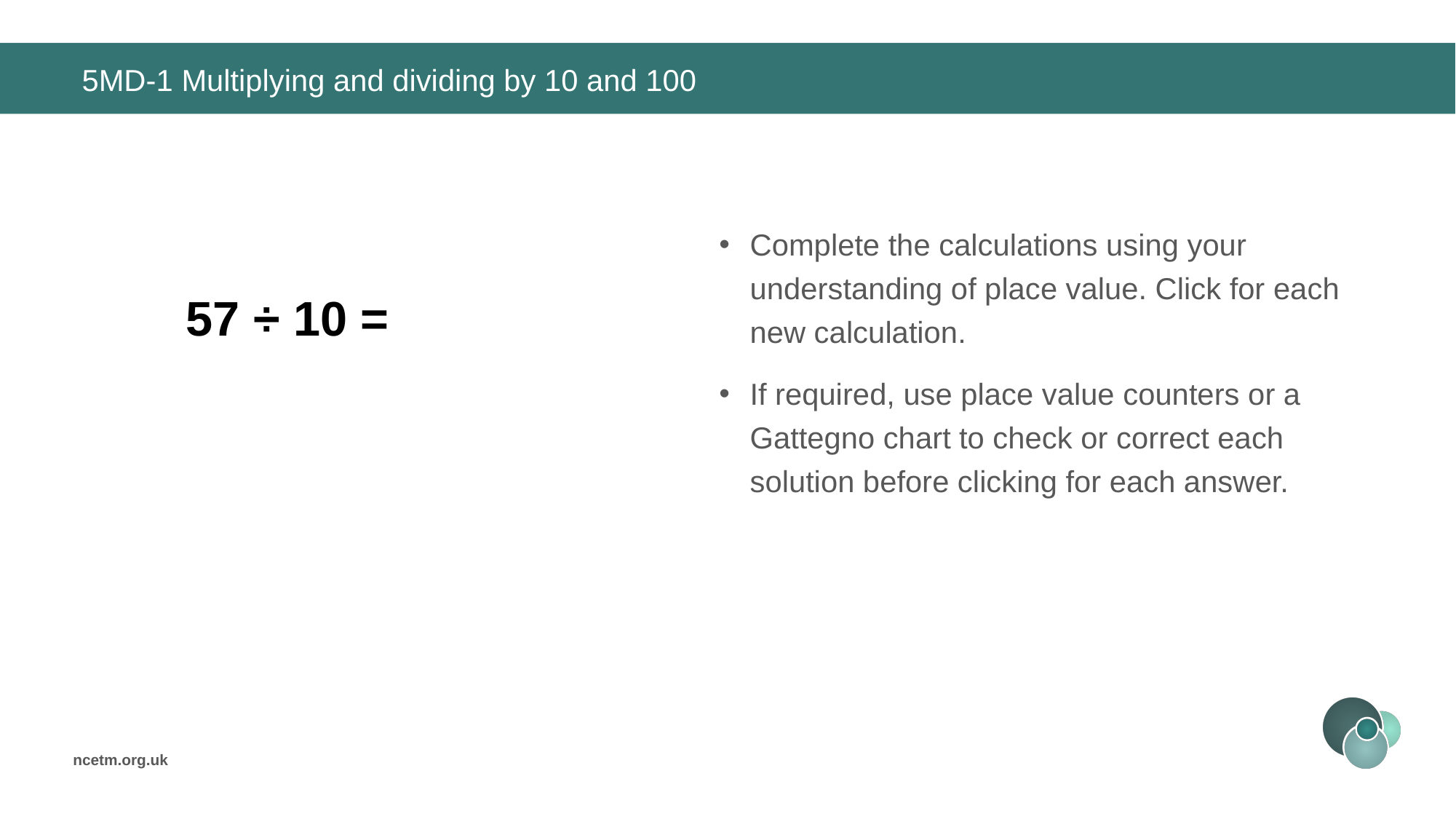

# 5MD-1 Multiplying and dividing by 10 and 100
Complete the calculations using your understanding of place value. Click for each new calculation.
If required, use place value counters or a Gattegno chart to check or correct each solution before clicking for each answer.

57 ÷ 10 = 5.7

61.2 ÷ 10 = 6.12

75 ÷ 100 = 0.75